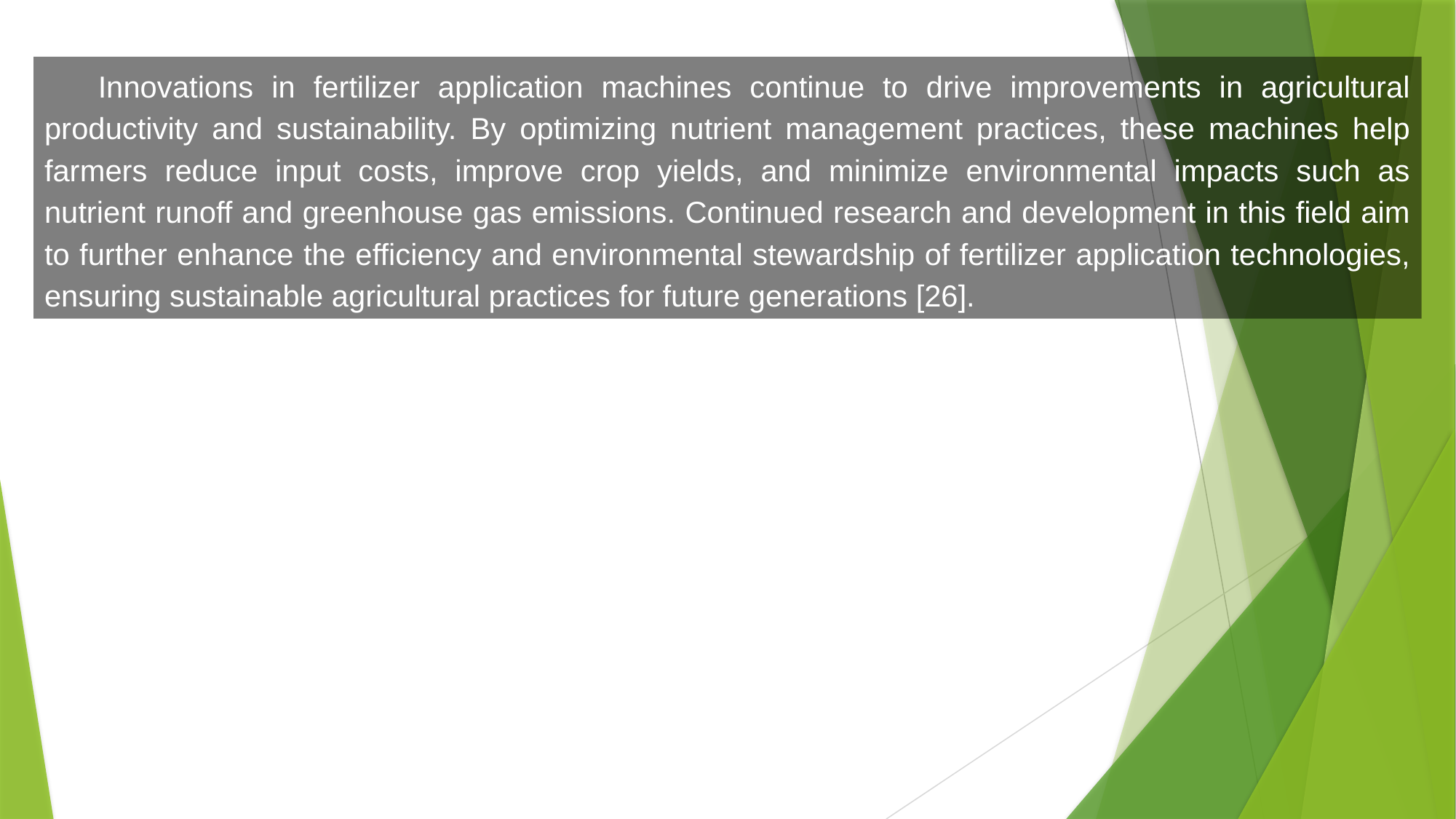

Innovations in fertilizer application machines continue to drive improvements in agricultural productivity and sustainability. By optimizing nutrient management practices, these machines help farmers reduce input costs, improve crop yields, and minimize environmental impacts such as nutrient runoff and greenhouse gas emissions. Continued research and development in this field aim to further enhance the efficiency and environmental stewardship of fertilizer application technologies, ensuring sustainable agricultural practices for future generations [26].